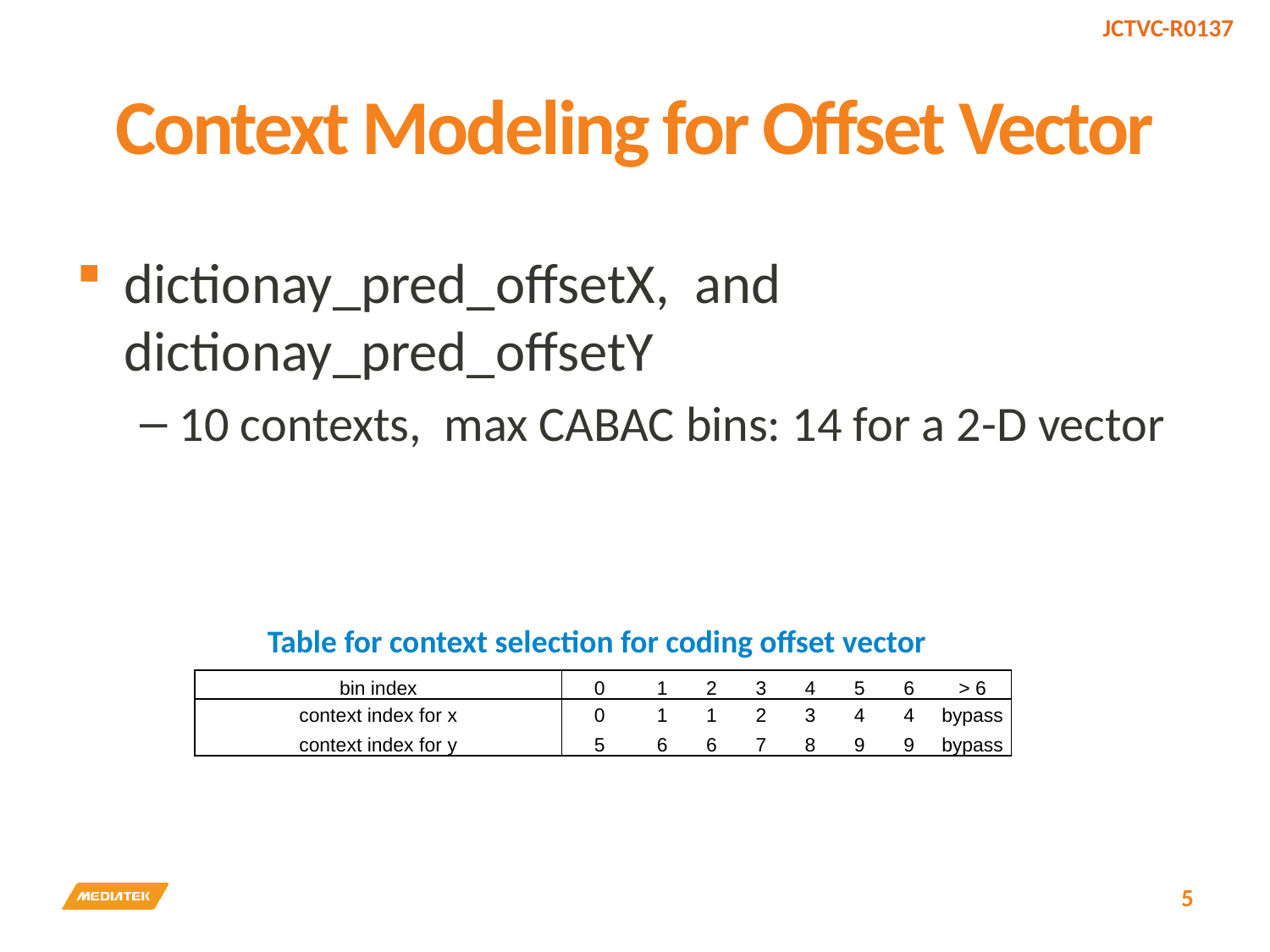

# Context Modeling for Offset Vector
dictionay_pred_offsetX,  and dictionay_pred_offsetY
10 contexts,  max CABAC bins: 14 for a 2-D vector

Table for context selection for coding offset vector
| bin index | 0 | 1 | 2 | 3 | 4 | 5 | 6 | > 6 |
| --- | --- | --- | --- | --- | --- | --- | --- | --- |
| context index for x | 0 | 1 | 1 | 2 | 3 | 4 | 4 | bypass |
| context index for y | 5 | 6 | 6 | 7 | 8 | 9 | 9 | bypass |
5